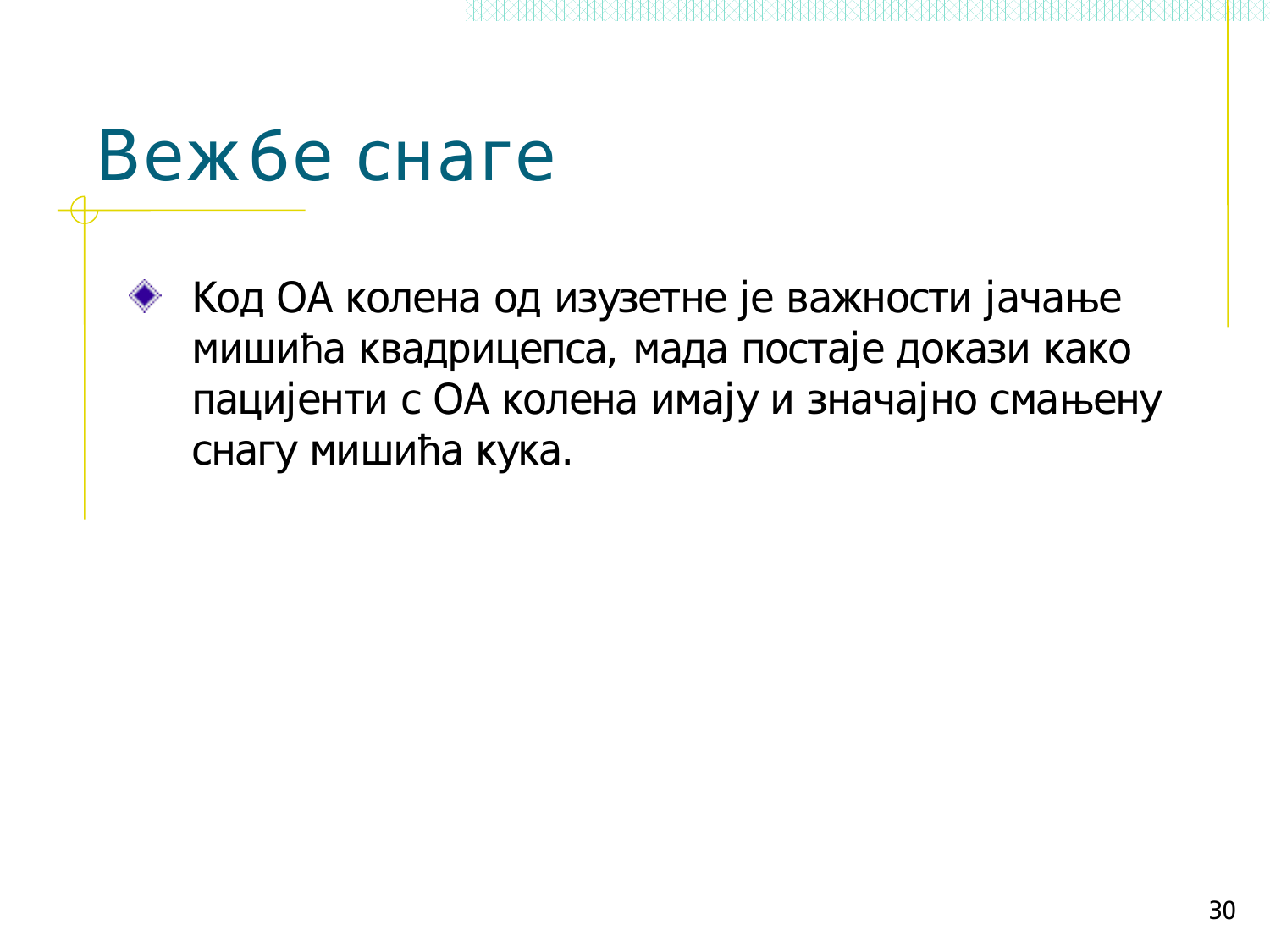

# Вежбе снаге
Код ОА колена од изузетне је важности јачање мишића квадрицепса, мада постаје докази како пацијенти с ОА колена имају и значајно смањену снагу мишића кука.
30